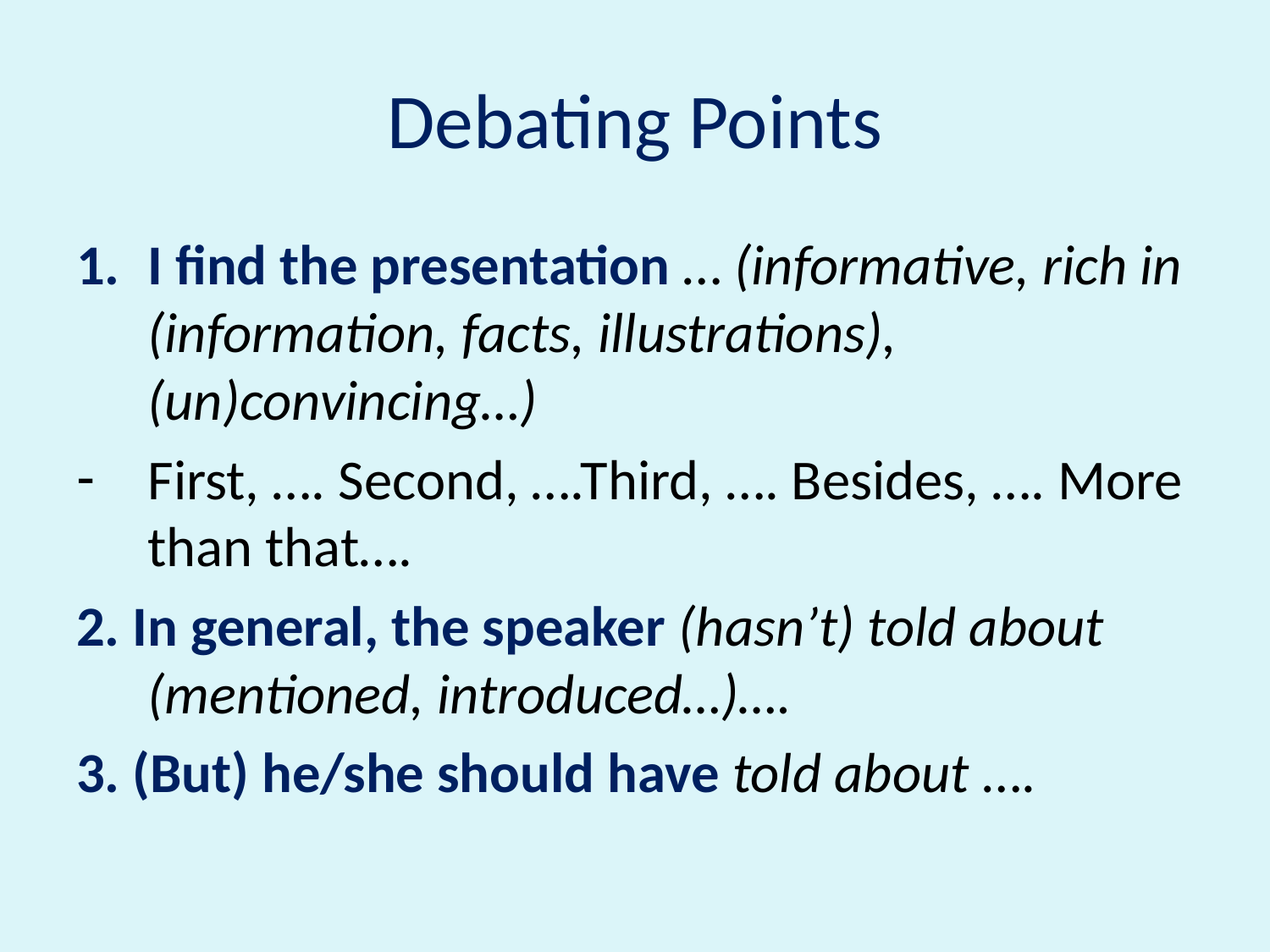

# Debating Points
I find the presentation … (informative, rich in (information, facts, illustrations), (un)convincing…)
First, …. Second, ….Third, …. Besides, …. More than that….
2. In general, the speaker (hasn’t) told about (mentioned, introduced…)….
3. (But) he/she should have told about ….